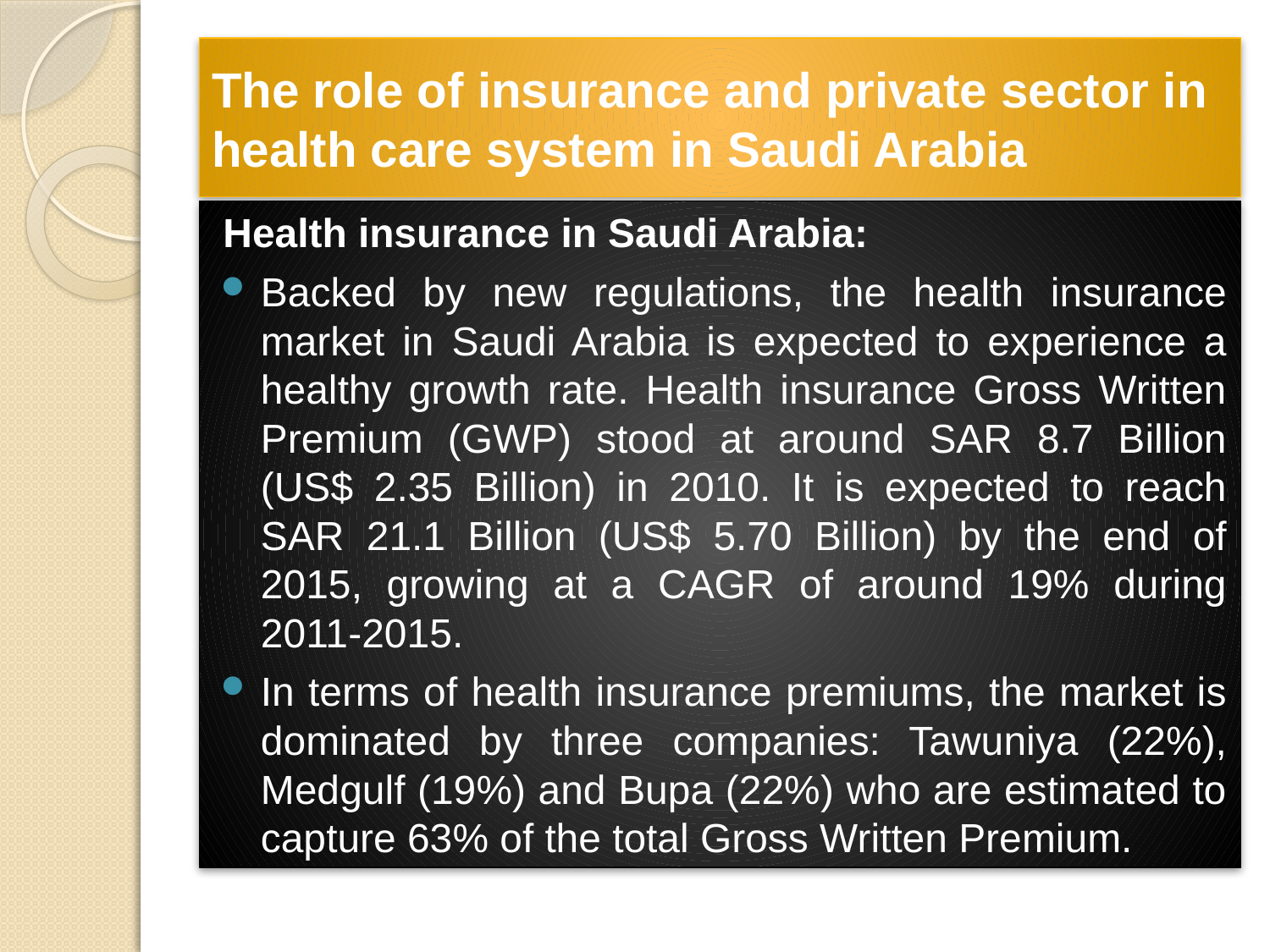

# The role of insurance and private sector in health care system in Saudi Arabia
Health insurance in Saudi Arabia:
Backed by new regulations, the health insurance market in Saudi Arabia is expected to experience a healthy growth rate. Health insurance Gross Written Premium (GWP) stood at around SAR 8.7 Billion (US$ 2.35 Billion) in 2010. It is expected to reach SAR 21.1 Billion (US$ 5.70 Billion) by the end of 2015, growing at a CAGR of around 19% during 2011-2015.
In terms of health insurance premiums, the market is dominated by three companies: Tawuniya (22%), Medgulf (19%) and Bupa (22%) who are estimated to capture 63% of the total Gross Written Premium.